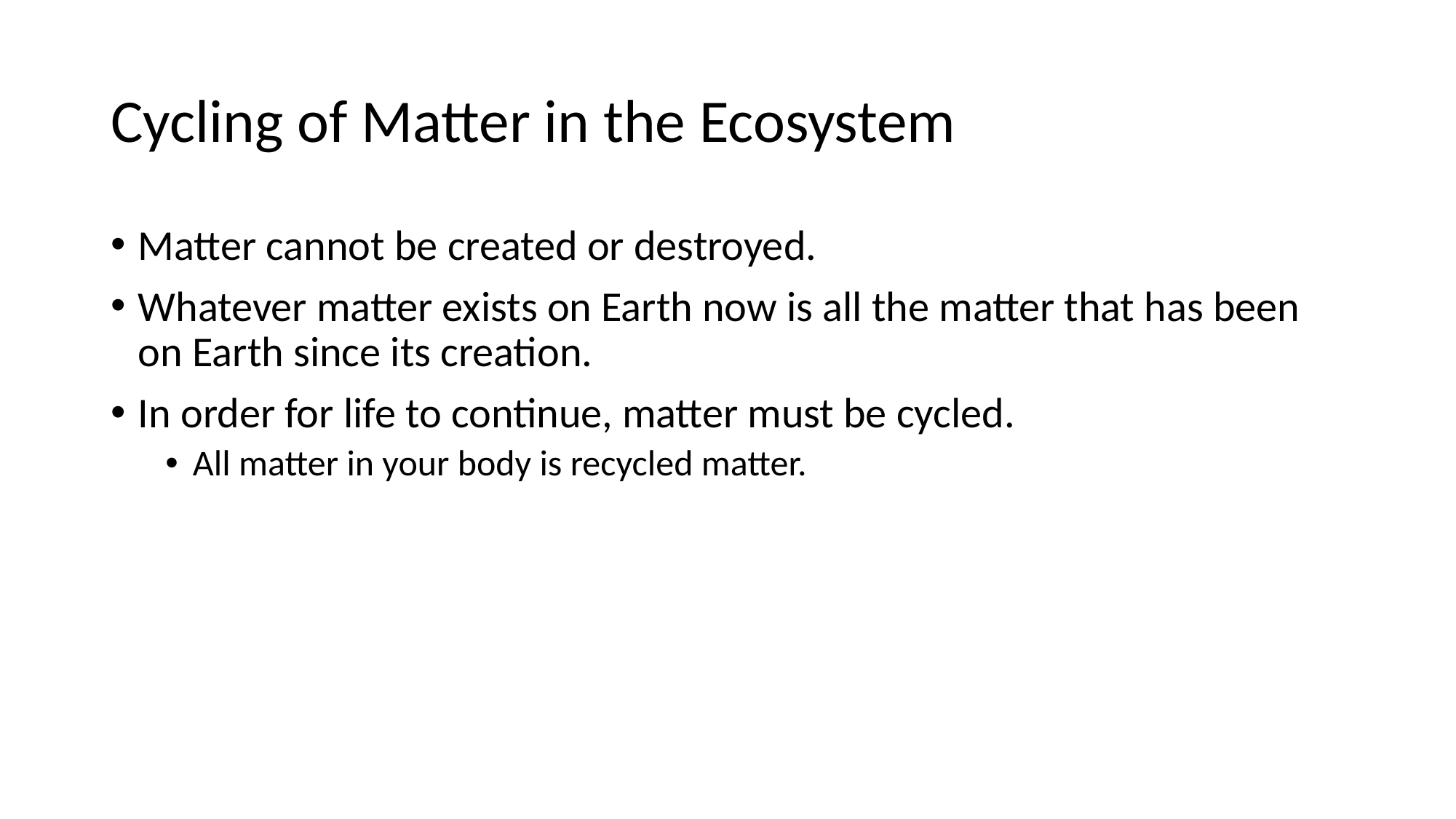

# Cycling of Matter in the Ecosystem
Matter cannot be created or destroyed.
Whatever matter exists on Earth now is all the matter that has been on Earth since its creation.
In order for life to continue, matter must be cycled.
All matter in your body is recycled matter.